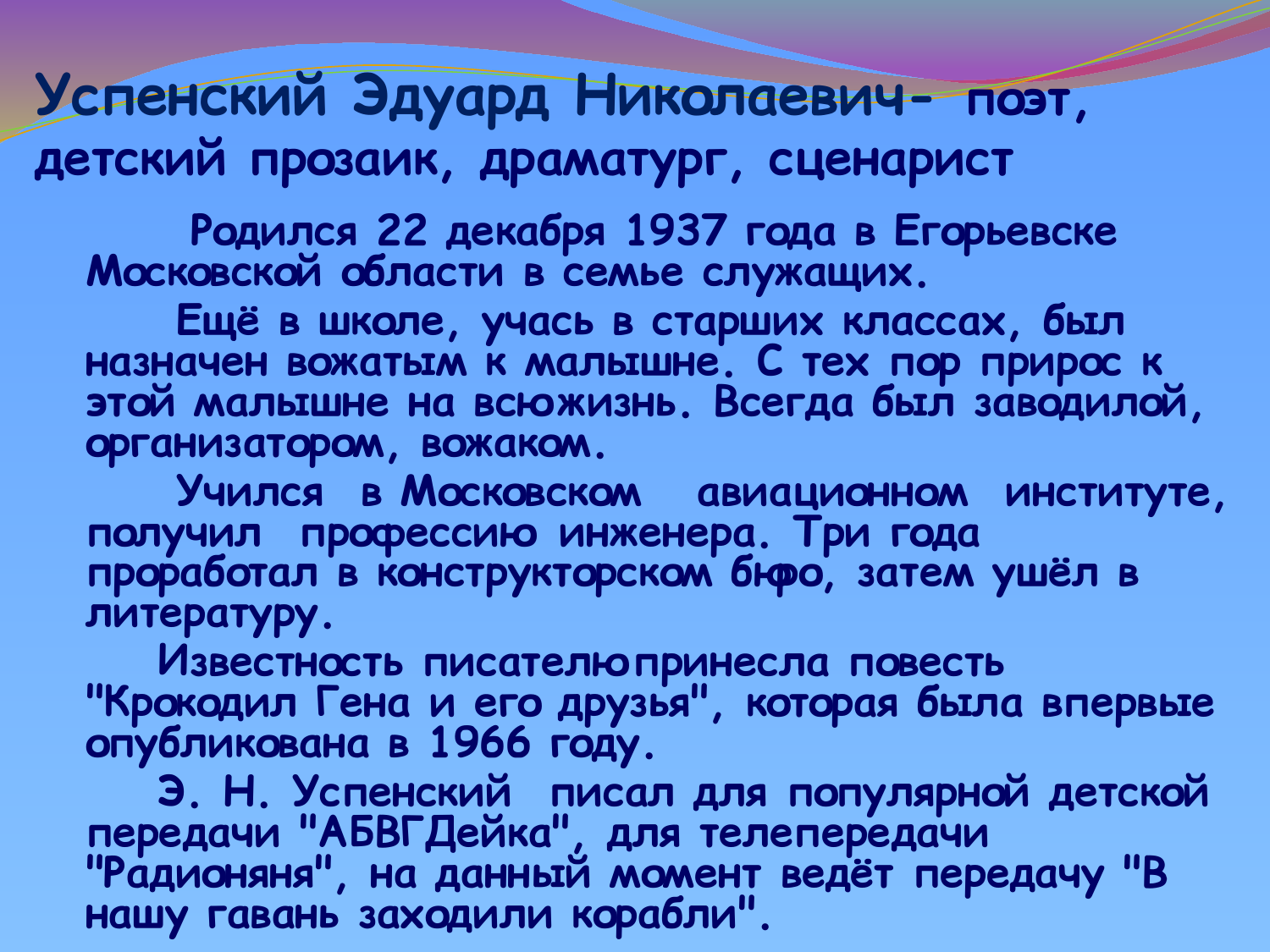

# Успенский Эдуард Николаевич- поэт, детский прозаик, драматург, сценарист
             Родился 22 декабря 1937 года в Егорьевске Московской области в семье служащих.
       Ещё в школе, учась в старших классах, был назначен вожатым к малышне. С тех пор прирос к этой малышне на всю жизнь. Всегда был заводилой, организатором, вожаком.
       Учился  в Московском   авиационном  институте, получил  профессию  инженера. Три года проработал в конструкторском бюро, затем ушёл в литературу.
      Известность писателю принесла повесть "Крокодил Гена и его друзья", которая была впервые опубликована в 1966 году.
      Э. Н. Успенский  писал для популярной детской передачи "АБВГДейка", для телепередачи "Радионяня", на данный момент ведёт передачу "В нашу гавань заходили корабли".